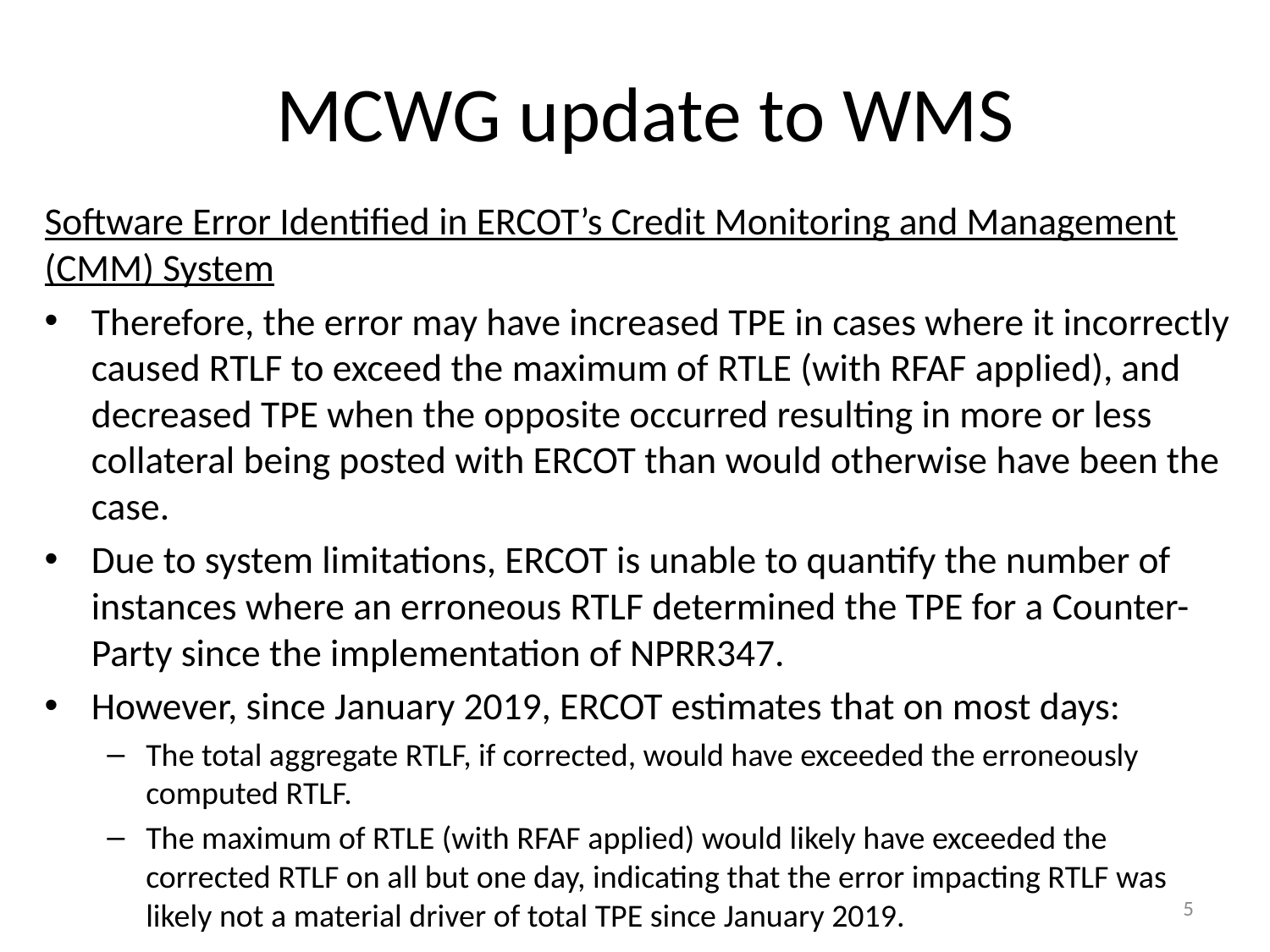

# MCWG update to WMS
Software Error Identified in ERCOT’s Credit Monitoring and Management (CMM) System
Therefore, the error may have increased TPE in cases where it incorrectly caused RTLF to exceed the maximum of RTLE (with RFAF applied), and decreased TPE when the opposite occurred resulting in more or less collateral being posted with ERCOT than would otherwise have been the case.
Due to system limitations, ERCOT is unable to quantify the number of instances where an erroneous RTLF determined the TPE for a Counter-Party since the implementation of NPRR347.
However, since January 2019, ERCOT estimates that on most days:
The total aggregate RTLF, if corrected, would have exceeded the erroneously computed RTLF.
The maximum of RTLE (with RFAF applied) would likely have exceeded the corrected RTLF on all but one day, indicating that the error impacting RTLF was likely not a material driver of total TPE since January 2019.

5